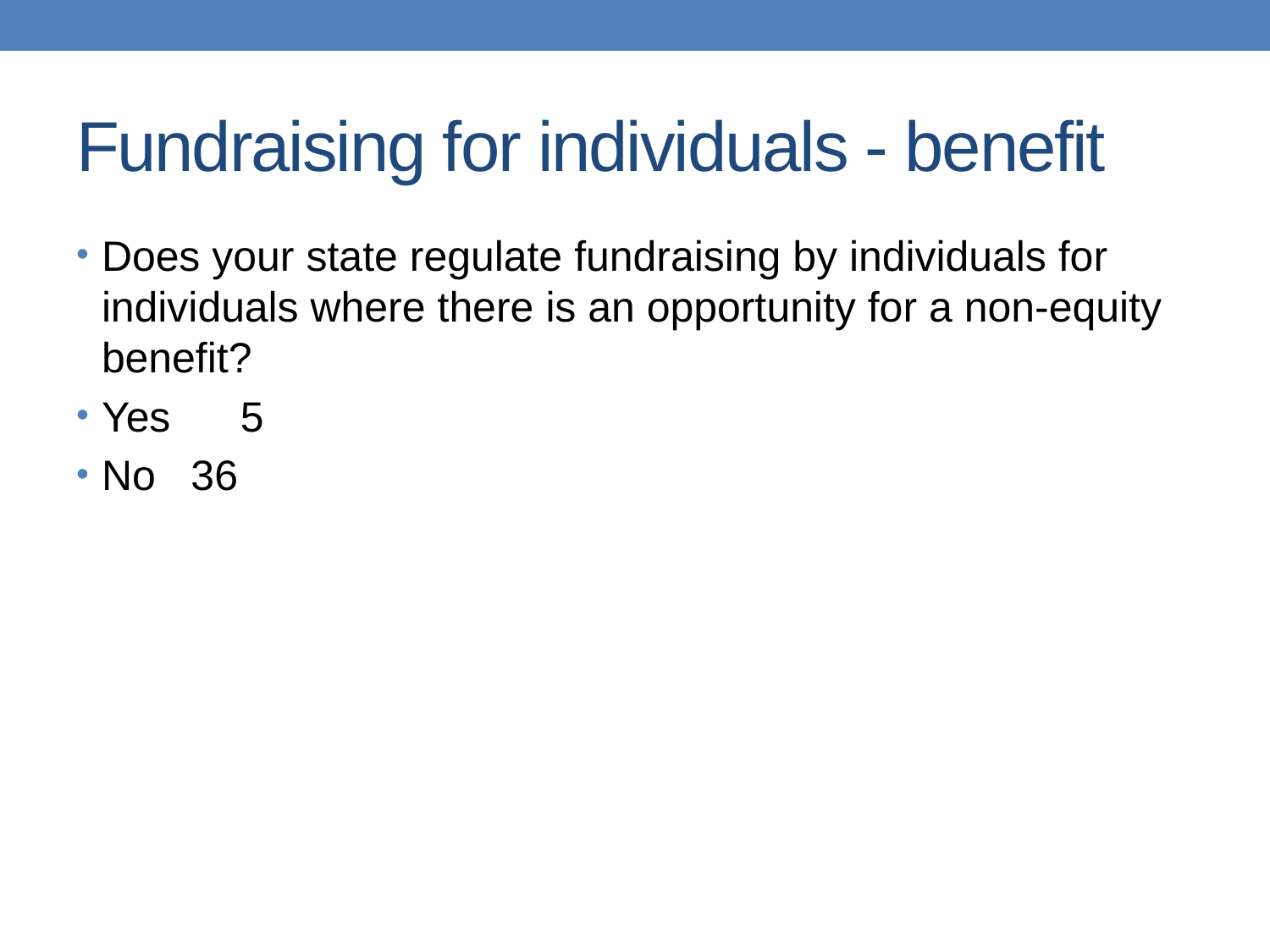

# Fundraising for individuals - benefit
Does your state regulate fundraising by individuals for individuals where there is an opportunity for a non-equity benefit?
Yes	 5
No   36